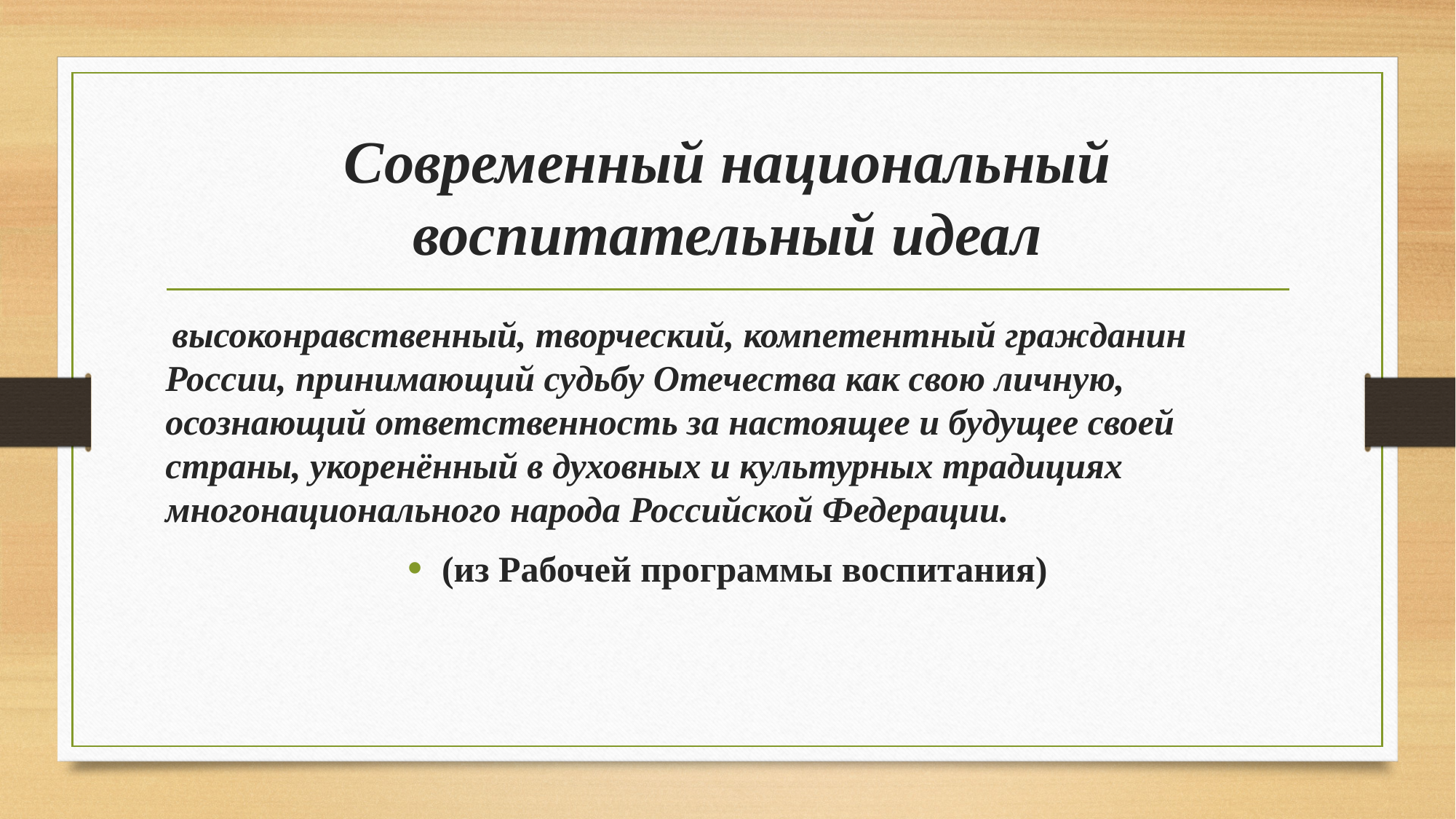

# Современный национальный воспитательный идеал
 высоконравственный, творческий, компетентный гражданин России, принимающий судьбу Отечества как свою личную, осознающий ответственность за настоящее и будущее своей страны, укоренённый в духовных и культурных традициях многонационального народа Российской Федерации.
(из Рабочей программы воспитания)